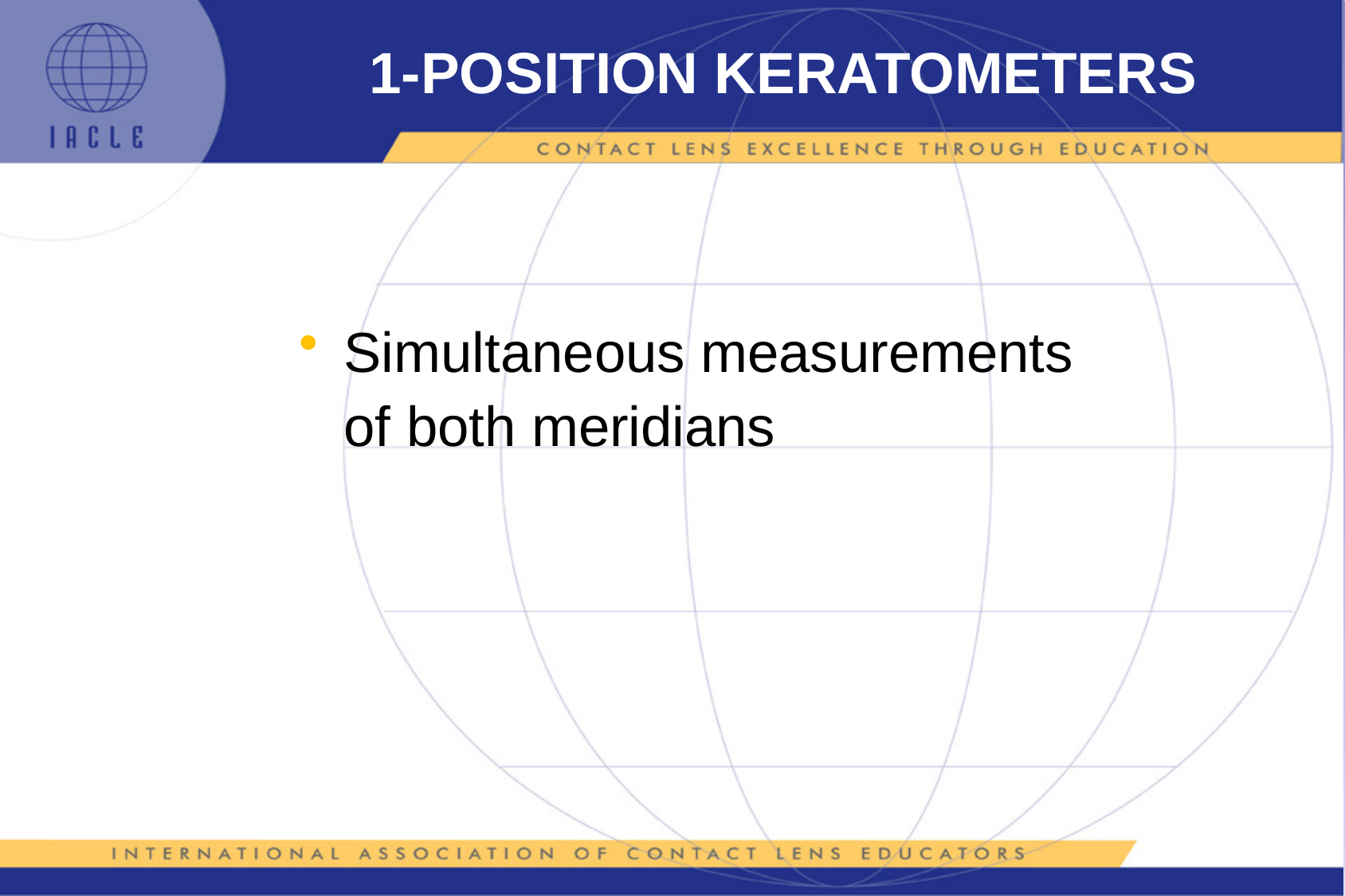

# 1-POSITION KERATOMETERS
Simultaneous measurements of both meridians